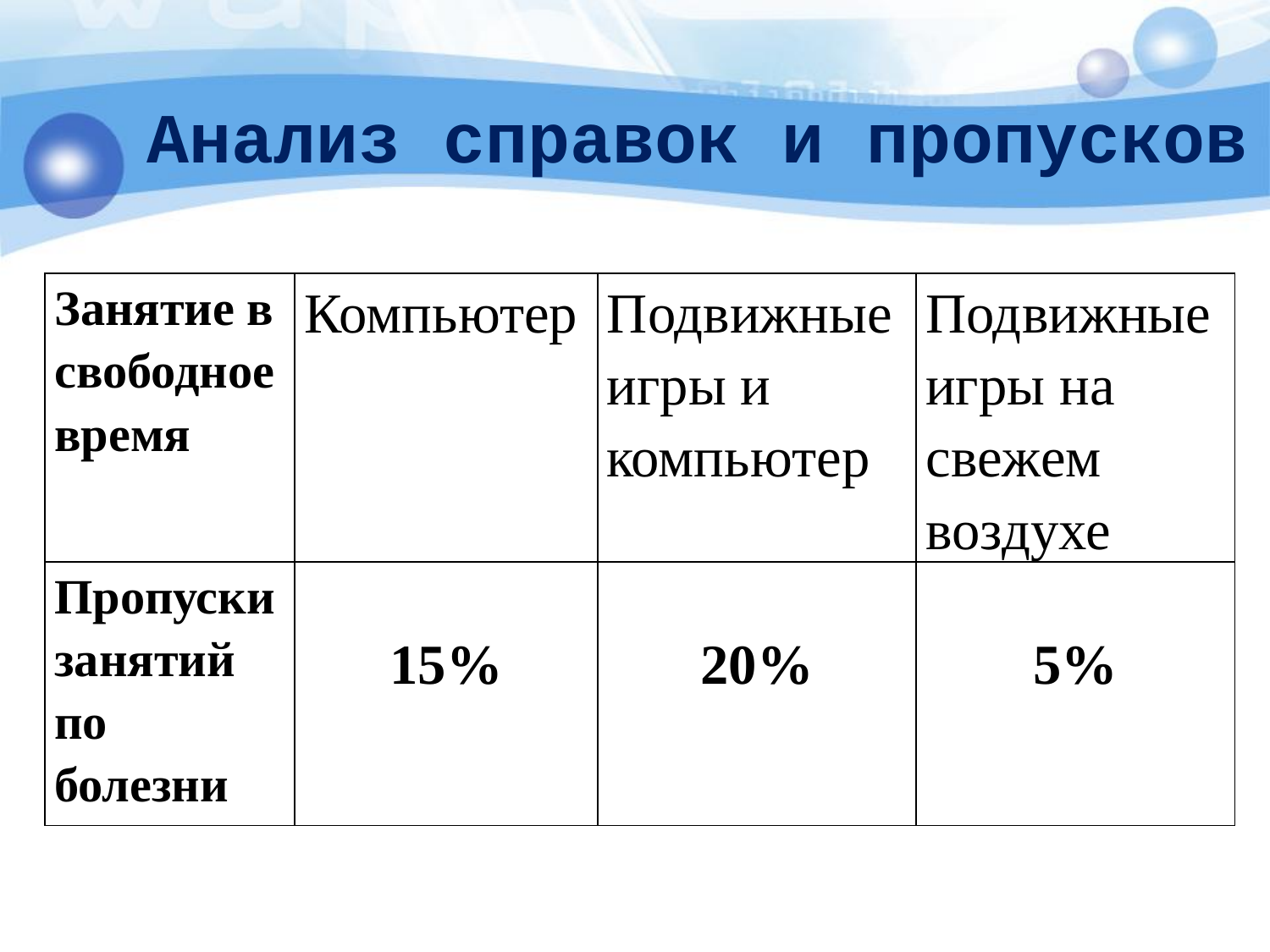

Анализ справок и пропусков

| Занятие в свободное время | Компьютер | Подвижные игры и компьютер | Подвижные игры на свежем воздухе |
| --- | --- | --- | --- |
| Пропуски занятий по болезни | 15% | 20% | 5% |

5
6